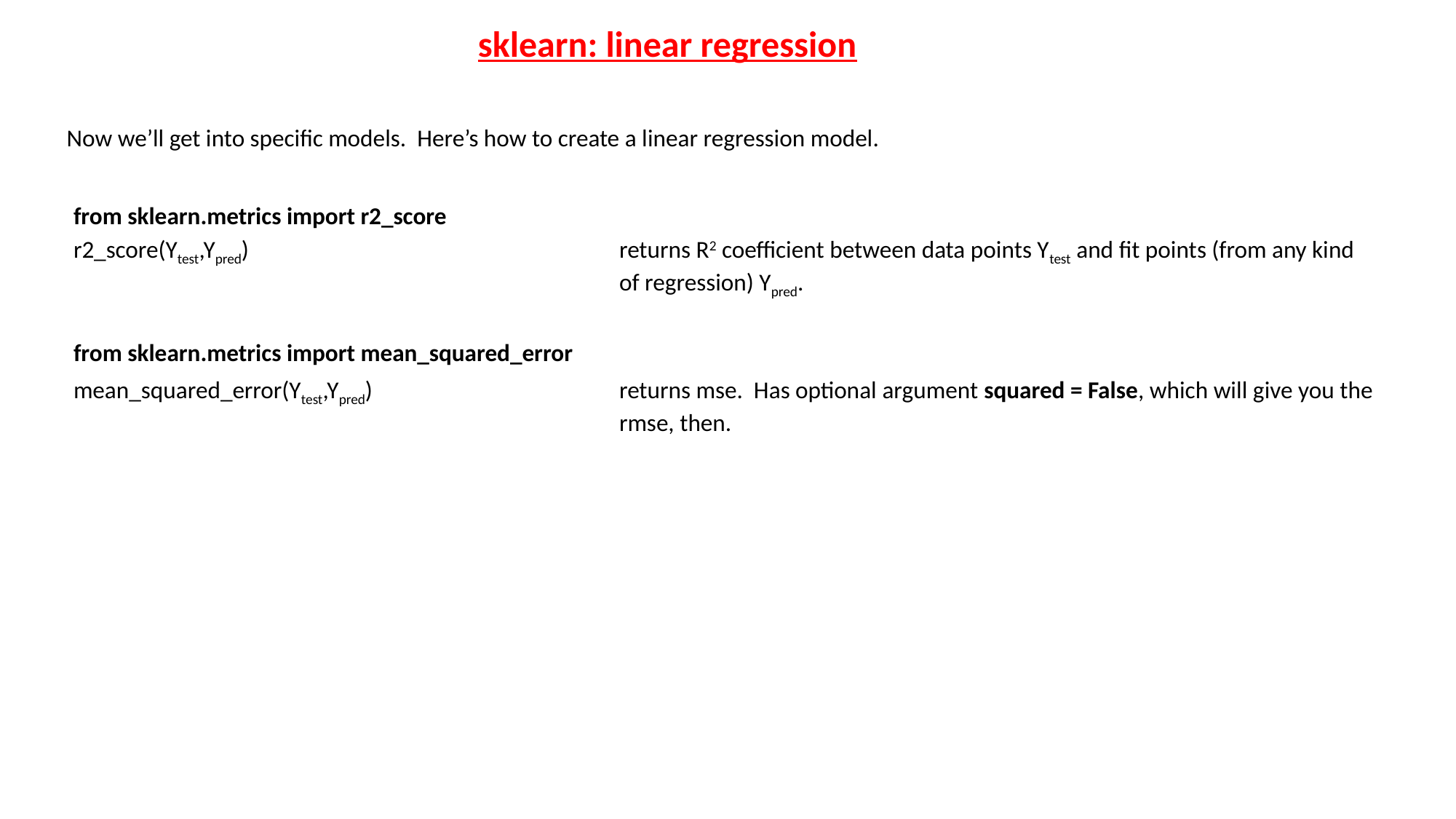

sklearn: linear regression
Now we’ll get into specific models.  Here’s how to create a linear regression model.
from sklearn.metrics import r2_score
r2_score(Ytest,Ypred)				returns R2 coefficient between data points Ytest and fit points (from any kind
					of regression) Ypred.
from sklearn.metrics import mean_squared_error
mean_squared_error(Ytest,Ypred)			returns mse.  Has optional argument squared = False, which will give you the
					rmse, then.